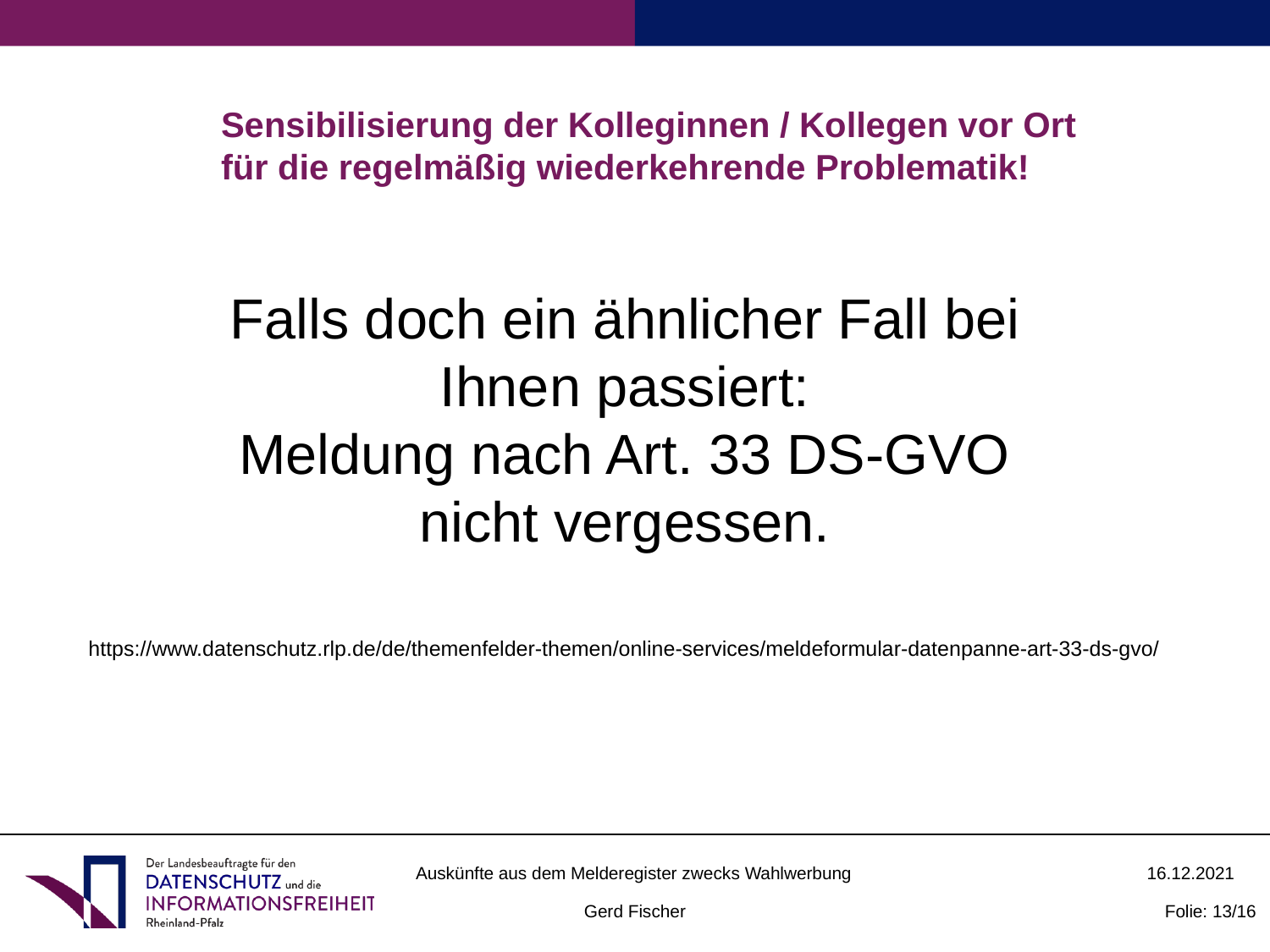

Sensibilisierung der Kolleginnen / Kollegen vor Ort
für die regelmäßig wiederkehrende Problematik!
Falls doch ein ähnlicher Fall bei Ihnen passiert:
Meldung nach Art. 33 DS-GVO nicht vergessen.
https://www.datenschutz.rlp.de/de/themenfelder-themen/online-services/meldeformular-datenpanne-art-33-ds-gvo/